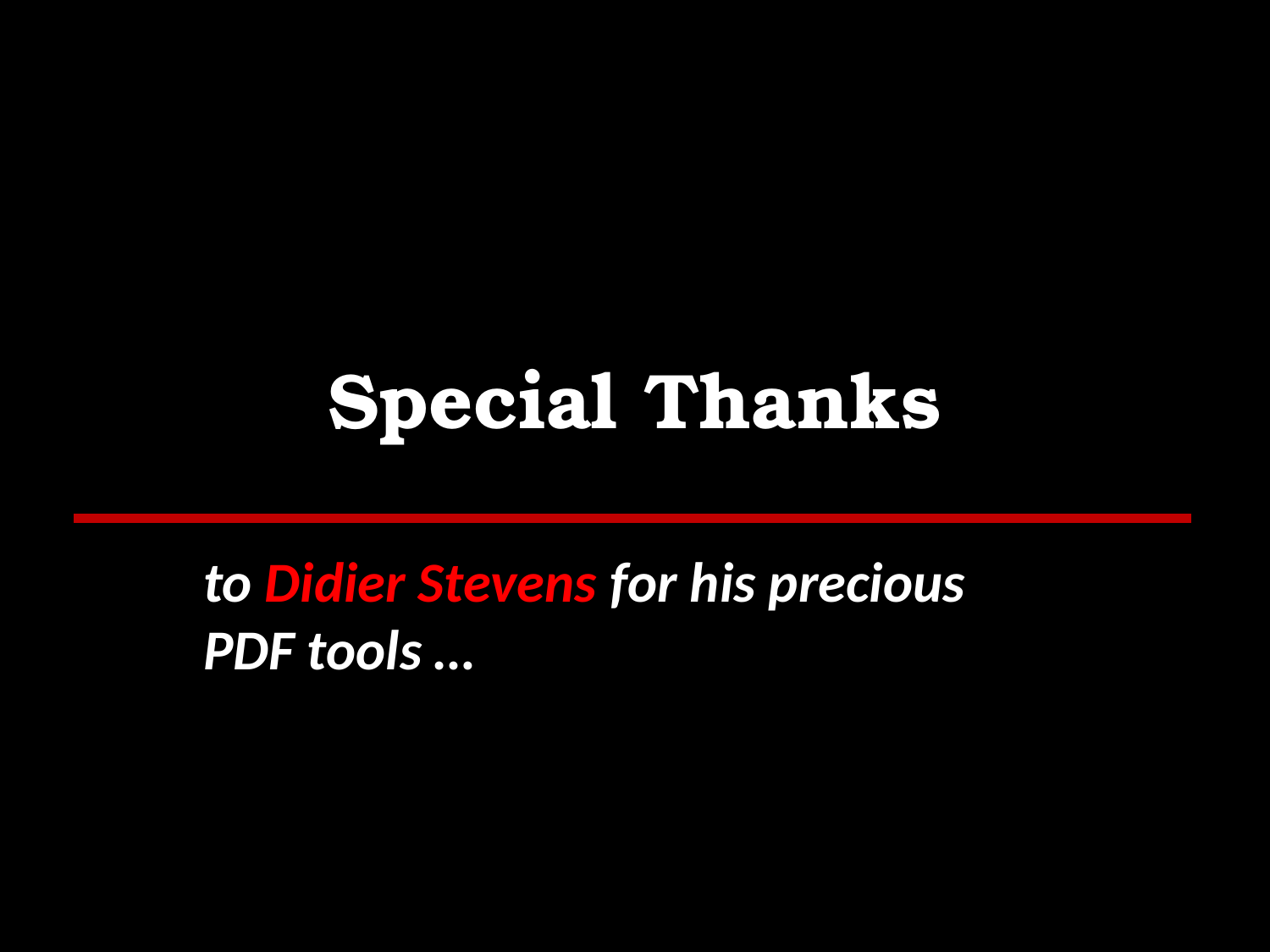

# Special Thanks
to Didier Stevens for his precious PDF tools …